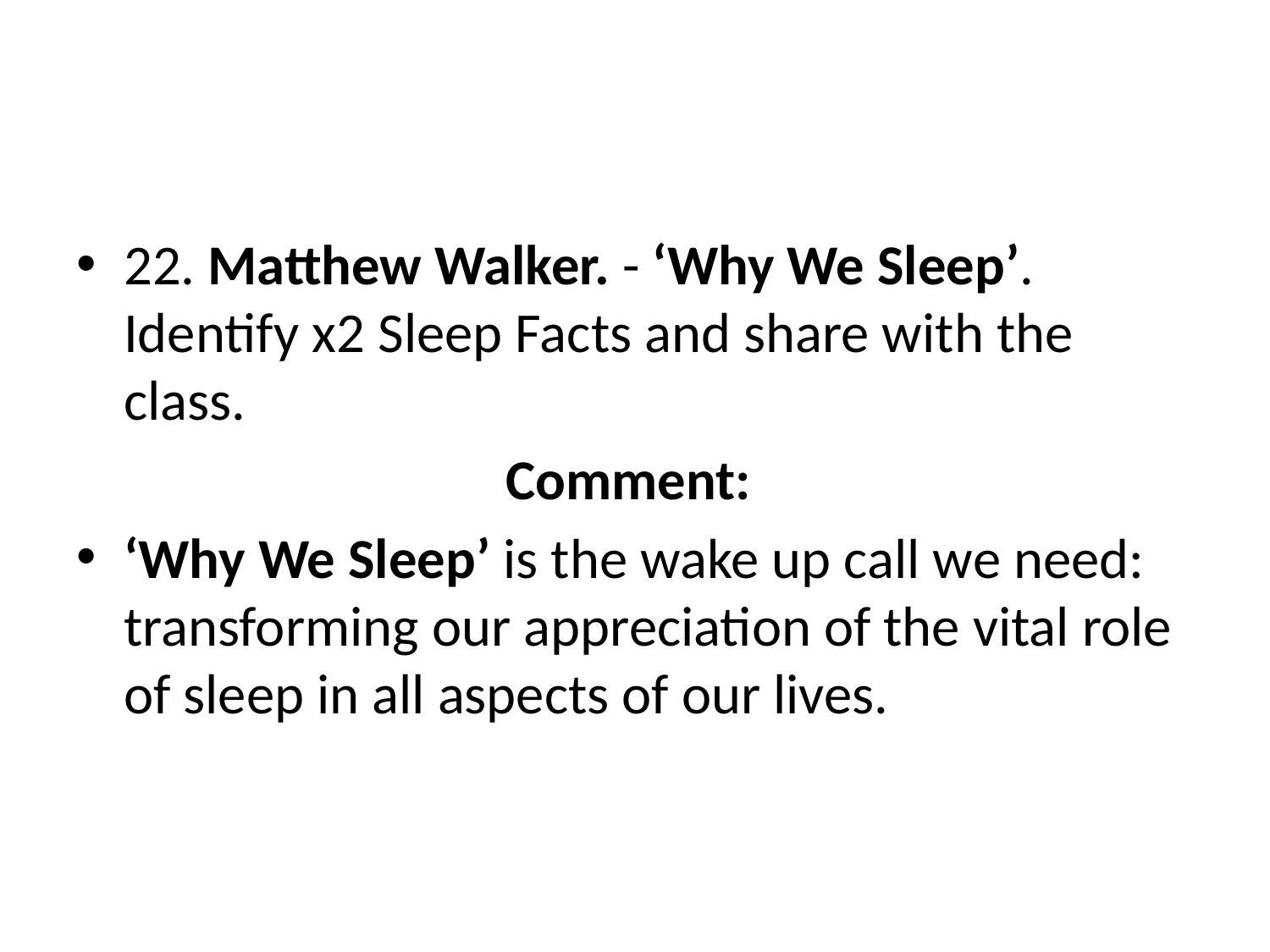

#
22. Matthew Walker. - ‘Why We Sleep’. Identify x2 Sleep Facts and share with the class.
Comment:
‘Why We Sleep’ is the wake up call we need: transforming our appreciation of the vital role of sleep in all aspects of our lives.